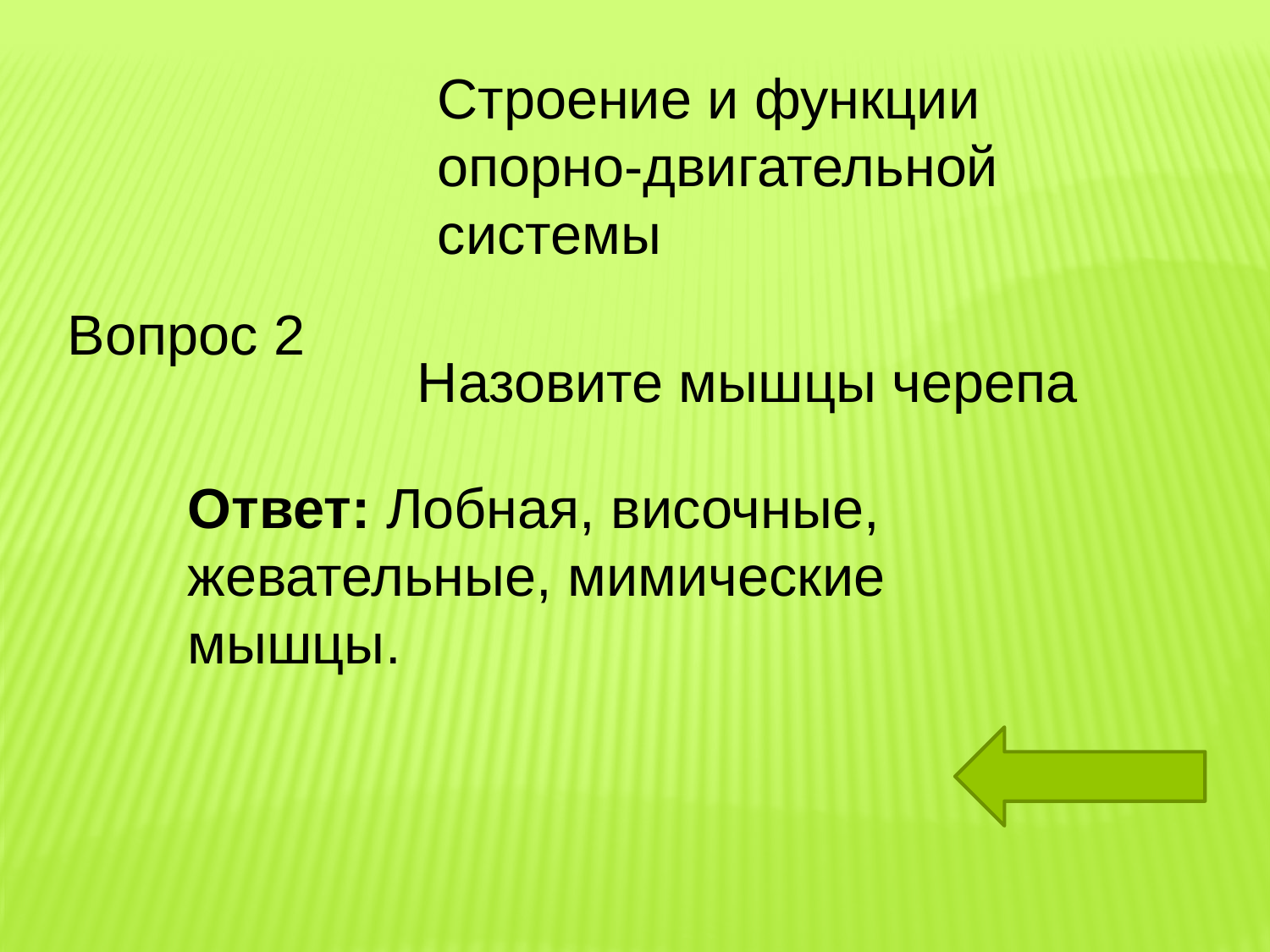

Строение и функции опорно-двигательной системы
Вопрос 2
Назовите мышцы черепа
Ответ: Лобная, височные, жевательные, мимические мышцы.